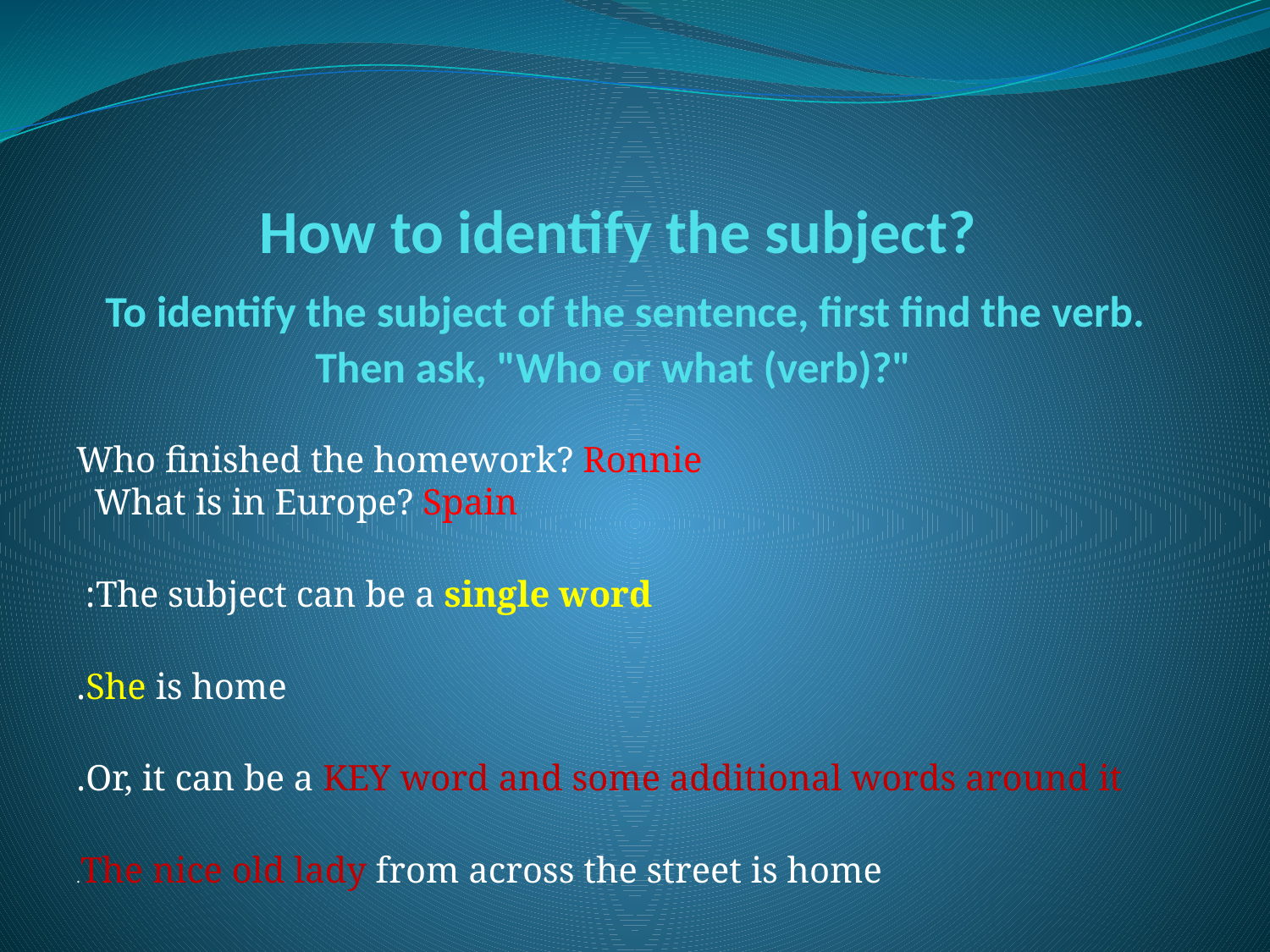

# How to identify the subject? To identify the subject of the sentence, first find the verb. Then ask, "Who or what (verb)?"
 Who finished the homework? Ronnie
 What is in Europe? Spain
The subject can be a single word:
She is home.
Or, it can be a KEY word and some additional words around it.
The nice old lady from across the street is home.